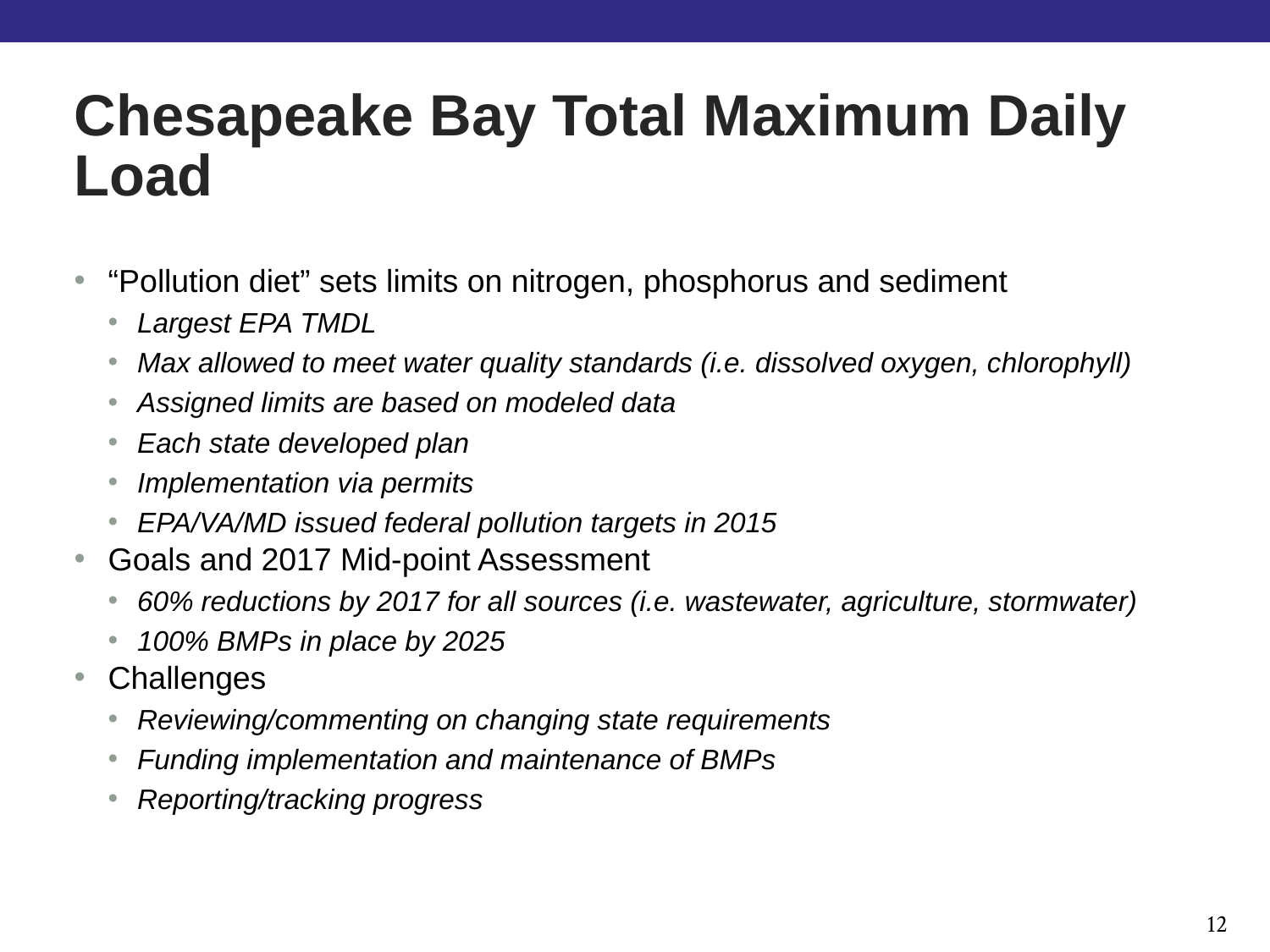

# Chesapeake Bay Total Maximum Daily Load

“Pollution diet” sets limits on nitrogen, phosphorus and sediment
Largest EPA TMDL
Max allowed to meet water quality standards (i.e. dissolved oxygen, chlorophyll)
Assigned limits are based on modeled data
Each state developed plan
Implementation via permits
EPA/VA/MD issued federal pollution targets in 2015
Goals and 2017 Mid-point Assessment
60% reductions by 2017 for all sources (i.e. wastewater, agriculture, stormwater)
100% BMPs in place by 2025
Challenges
Reviewing/commenting on changing state requirements
Funding implementation and maintenance of BMPs
Reporting/tracking progress

12